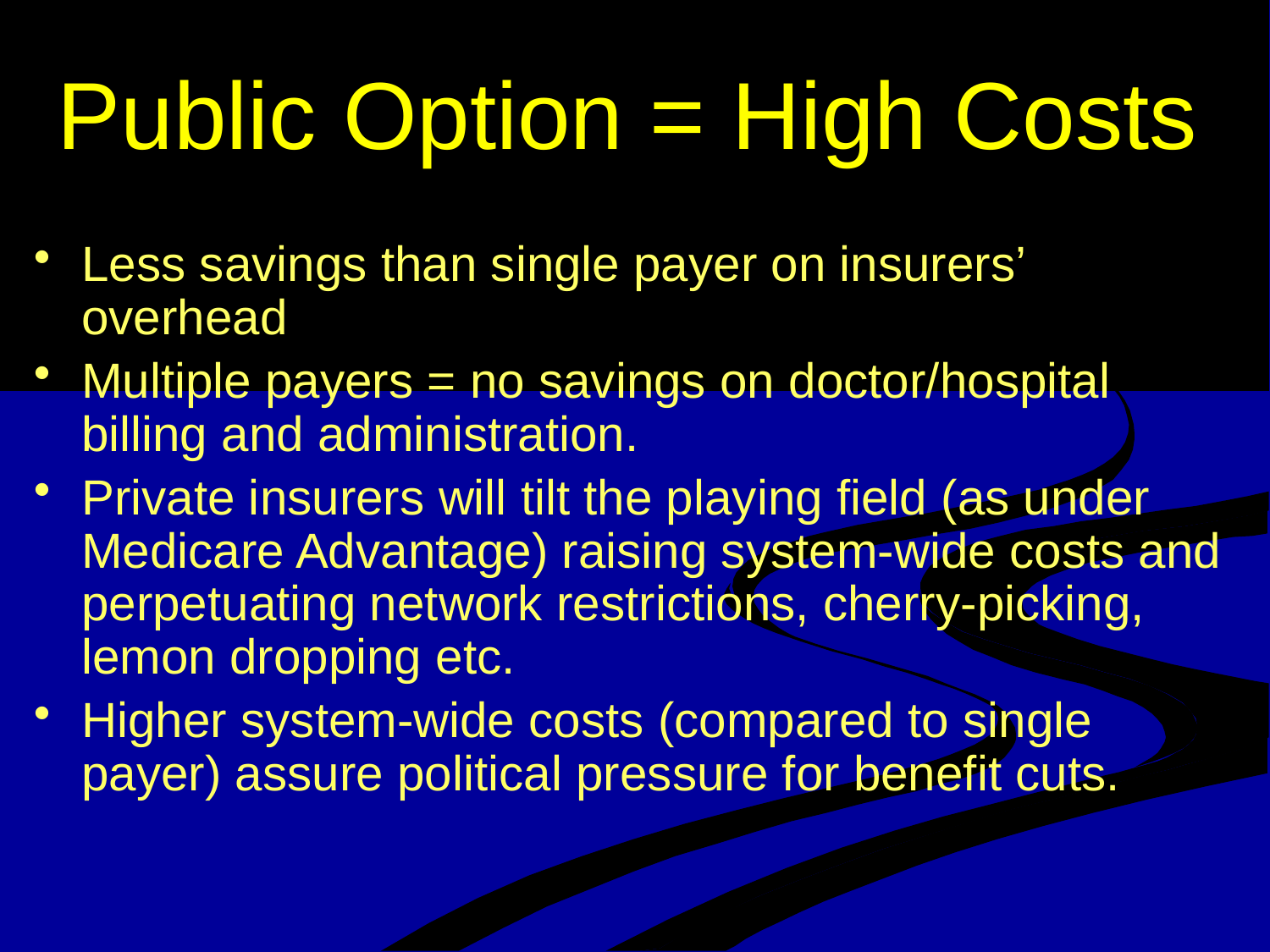

Public Option = High Costs
Less savings than single payer on insurers’ overhead
Multiple payers = no savings on doctor/hospital billing and administration.
Private insurers will tilt the playing field (as under Medicare Advantage) raising system-wide costs and perpetuating network restrictions, cherry-picking, lemon dropping etc.
Higher system-wide costs (compared to single payer) assure political pressure for benefit cuts.